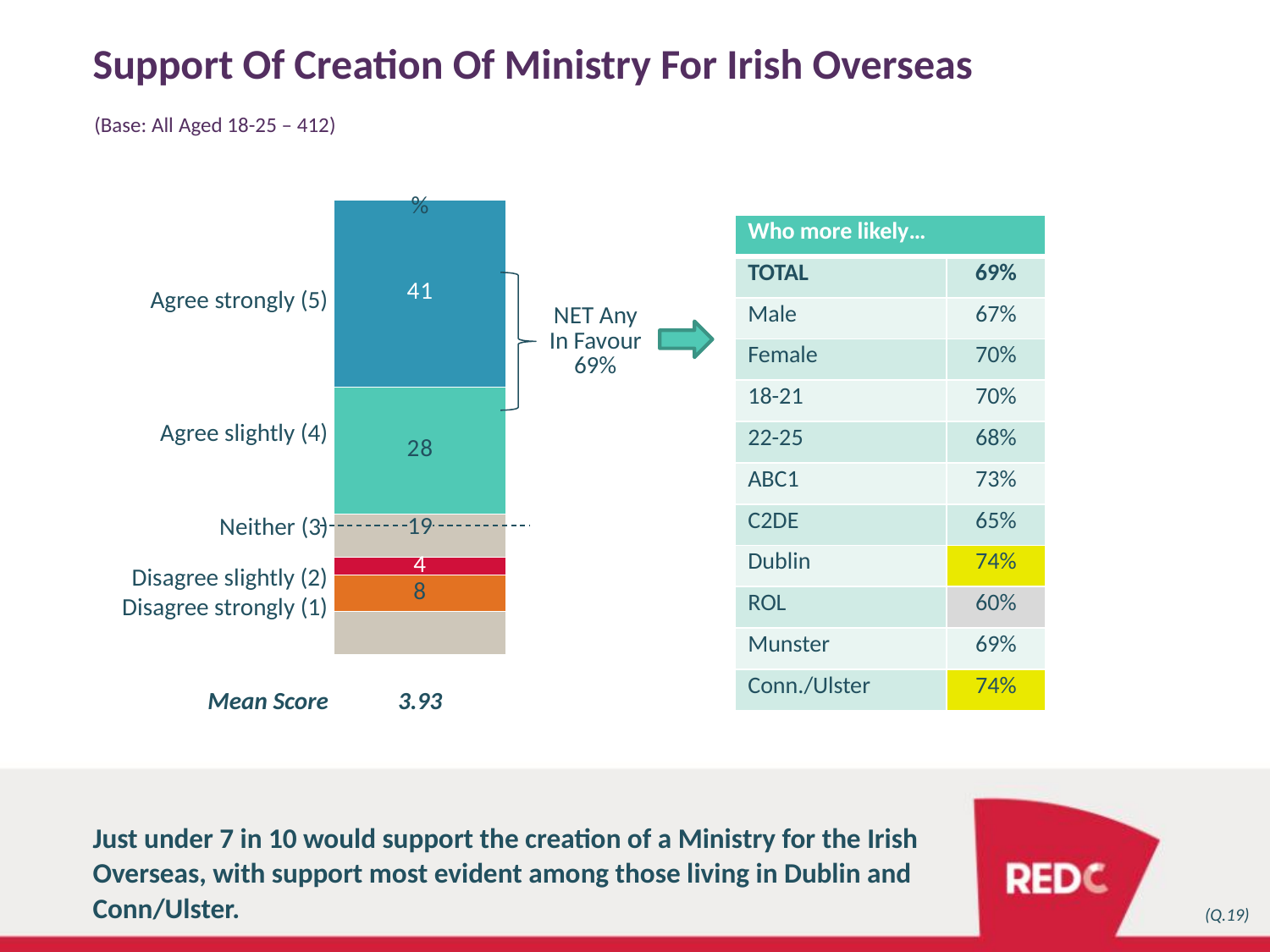

# Support Of Creation Of Ministry For Irish Overseas
(Base: All Aged 18-25 – 412)

### Chart

| Category | Column1 | Column2 | Column3 | Column4 | Column5 | Column6 |
|---|---|---|---|---|---|---|
|  | -9.5 | -8.0 | -4.0 | 9.5 | 28.0 | 41.0 |
%
| Who more likely… |  |
| --- | --- |
| TOTAL | 69% |
| Male | 67% |
| Female | 70% |
| 18-21 | 70% |
| 22-25 | 68% |
| ABC1 | 73% |
| C2DE | 65% |
| Dublin | 74% |
| ROL | 60% |
| Munster | 69% |
| Conn./Ulster | 74% |

Agree strongly (5)
NET Any
In Favour
69%

Agree slightly (4)
19
Neither (3)
Disagree slightly (2)
Disagree strongly (1)
Mean Score
3.93
Just under 7 in 10 would support the creation of a Ministry for the Irish Overseas, with support most evident among those living in Dublin and Conn/Ulster.
(Q.19)